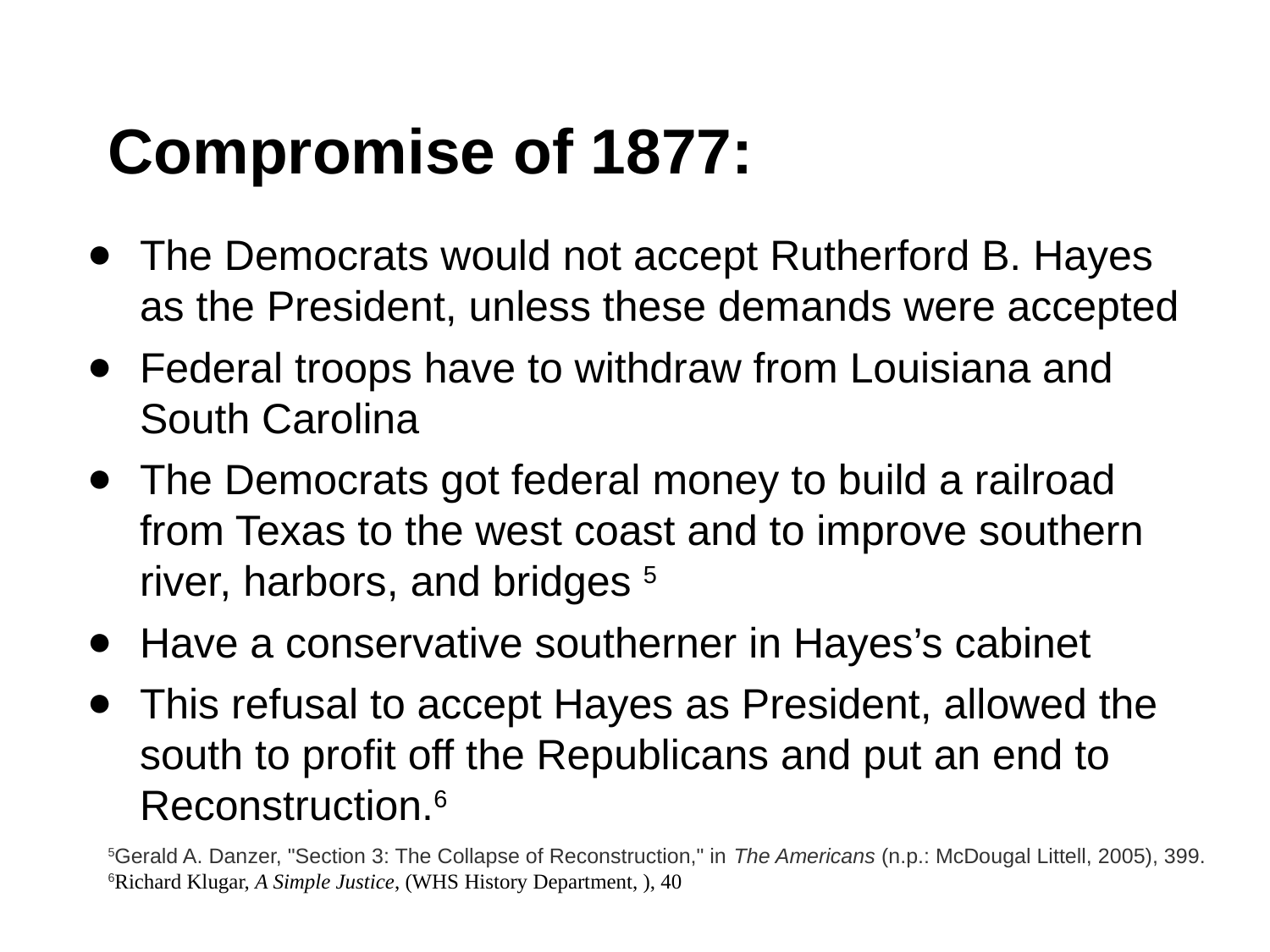

# Compromise of 1877:
The Democrats would not accept Rutherford B. Hayes as the President, unless these demands were accepted
Federal troops have to withdraw from Louisiana and South Carolina
The Democrats got federal money to build a railroad from Texas to the west coast and to improve southern river, harbors, and bridges 5
Have a conservative southerner in Hayes’s cabinet
This refusal to accept Hayes as President, allowed the south to profit off the Republicans and put an end to Reconstruction.6

5Gerald A. Danzer, "Section 3: The Collapse of Reconstruction," in The Americans (n.p.: McDougal Littell, 2005), 399.
6Richard Klugar, A Simple Justice, (WHS History Department, ), 40